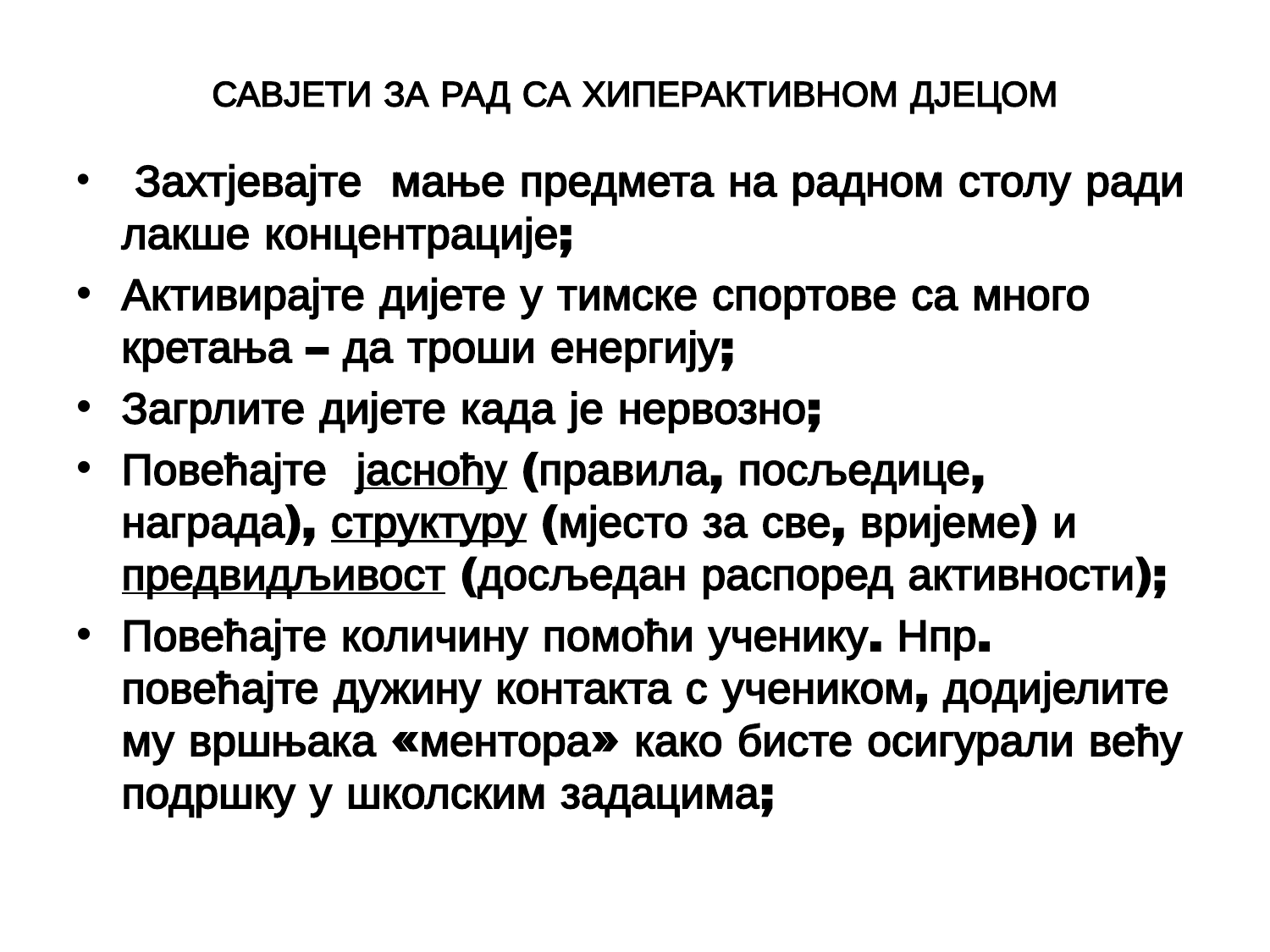

# САВЈЕТИ ЗА РАД СА ХИПЕРАКТИВНОМ ДЈЕЦОМ
 Захтјевајте  мање предмета на радном столу ради лакше концентрације;
Активирајте дијете у тимске спортове са много кретања – да троши енергију;
Загрлите дијете када је нервозно;
Повећајте  јасноћу (правила, посљедице, награда), структуру (мјесто за све, вријеме) и предвидљивост (досљедан распоред активности);
Повећајте количину помоћи ученику. Нпр. повећајте дужину контакта с учеником, додијелите му вршњака «ментора» како бисте осигурали већу подршку у школским задацима;